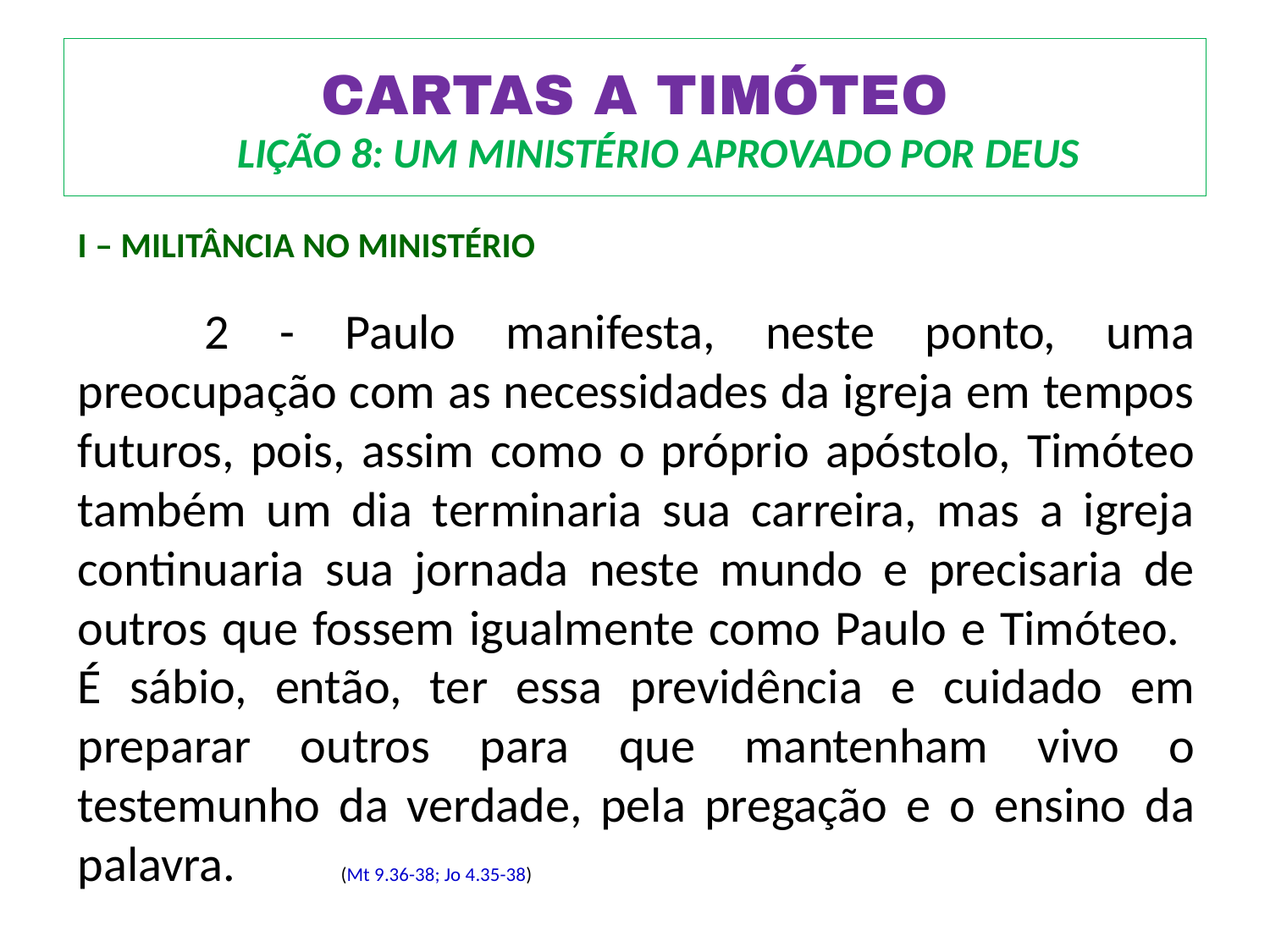

# CARTAS A TIMÓTEO LIÇÃO 8: UM MINISTÉRIO APROVADO POR DEUS
I – MILITÂNCIA NO MINISTÉRIO

	2 - Paulo manifesta, neste ponto, uma preocupação com as necessidades da igreja em tempos futuros, pois, assim como o próprio apóstolo, Timóteo também um dia terminaria sua carreira, mas a igreja continuaria sua jornada neste mundo e precisaria de outros que fossem igualmente como Paulo e Timóteo.  É sábio, então, ter essa previdência e cuidado em preparar outros para que mantenham vivo o testemunho da verdade, pela pregação e o ensino da palavra.	 (Mt 9.36-38; Jo 4.35-38)